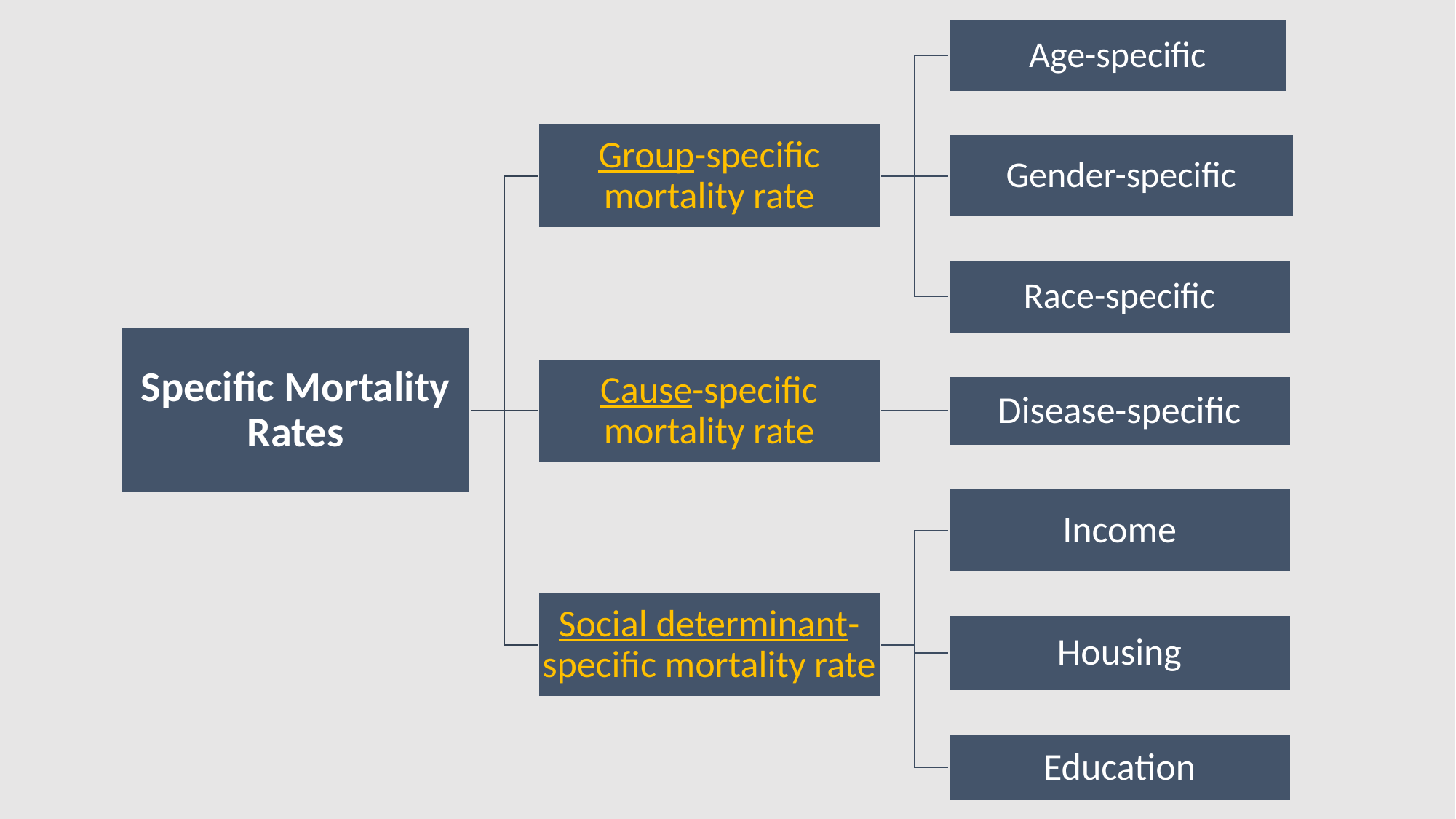

Specific Mortality Rates
Group-specific mortality rate
Age-specific
Gender-specific
Race-specific
Cause-specific mortality rate
Disease-specific
Social determinant-specific mortality rate
Income
Housing
Education